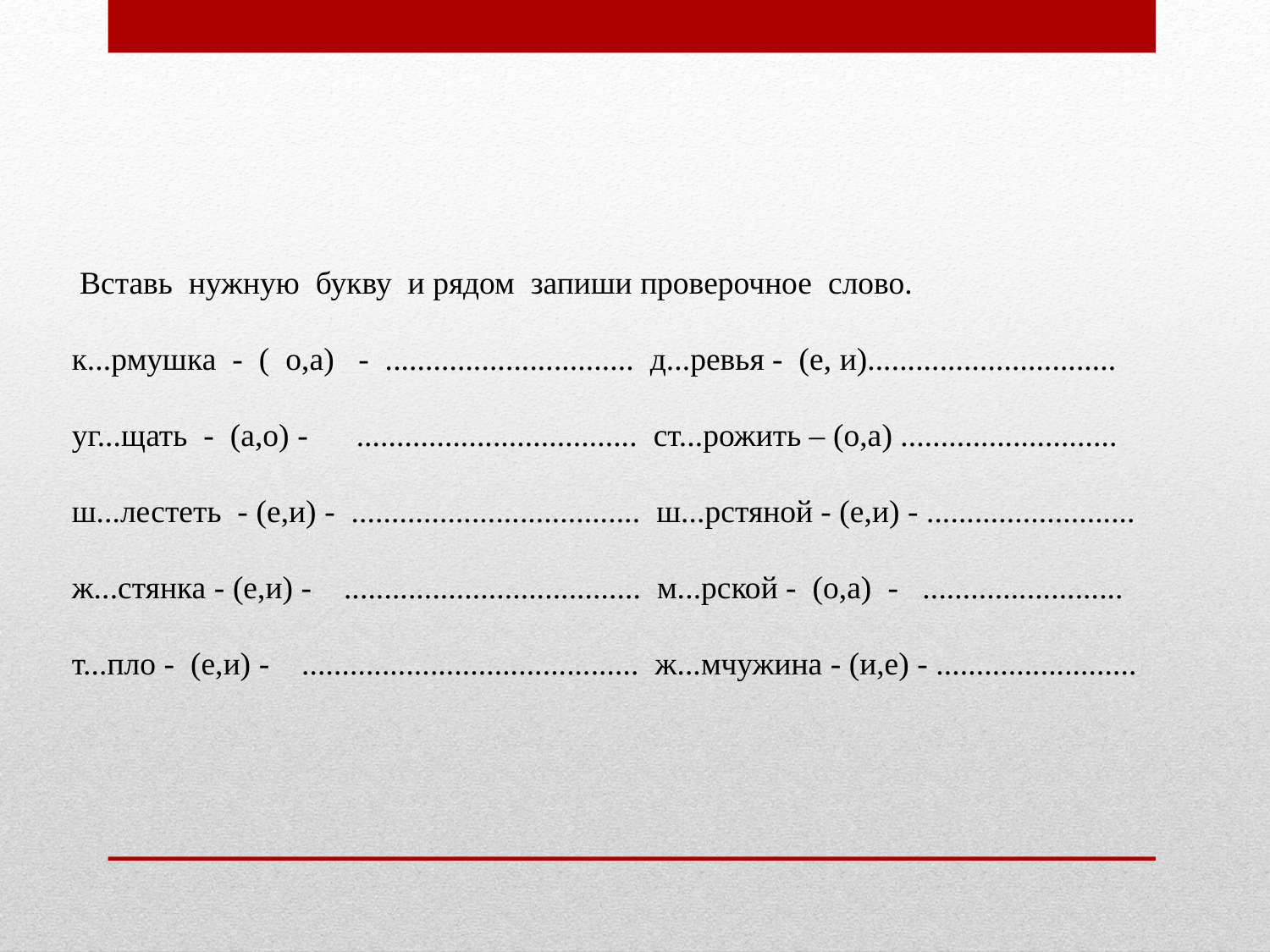

Вставь  нужную  букву  и рядом  запиши проверочное  слово.

к...рмушка  -  (  о,а)   -  ...............................  д...ревья -  (е, и)...............................

уг...щать  -  (а,о) -      ...................................  ст...рожить – (о,а) ...........................

ш...лестеть  - (е,и) -  ....................................  ш...рстяной - (е,и) - ..........................

ж...стянка - (е,и) -    .....................................  м...рской -  (о,а)  -   .........................

т...пло -  (е,и) -    ..........................................  ж...мчужина - (и,е) - .........................